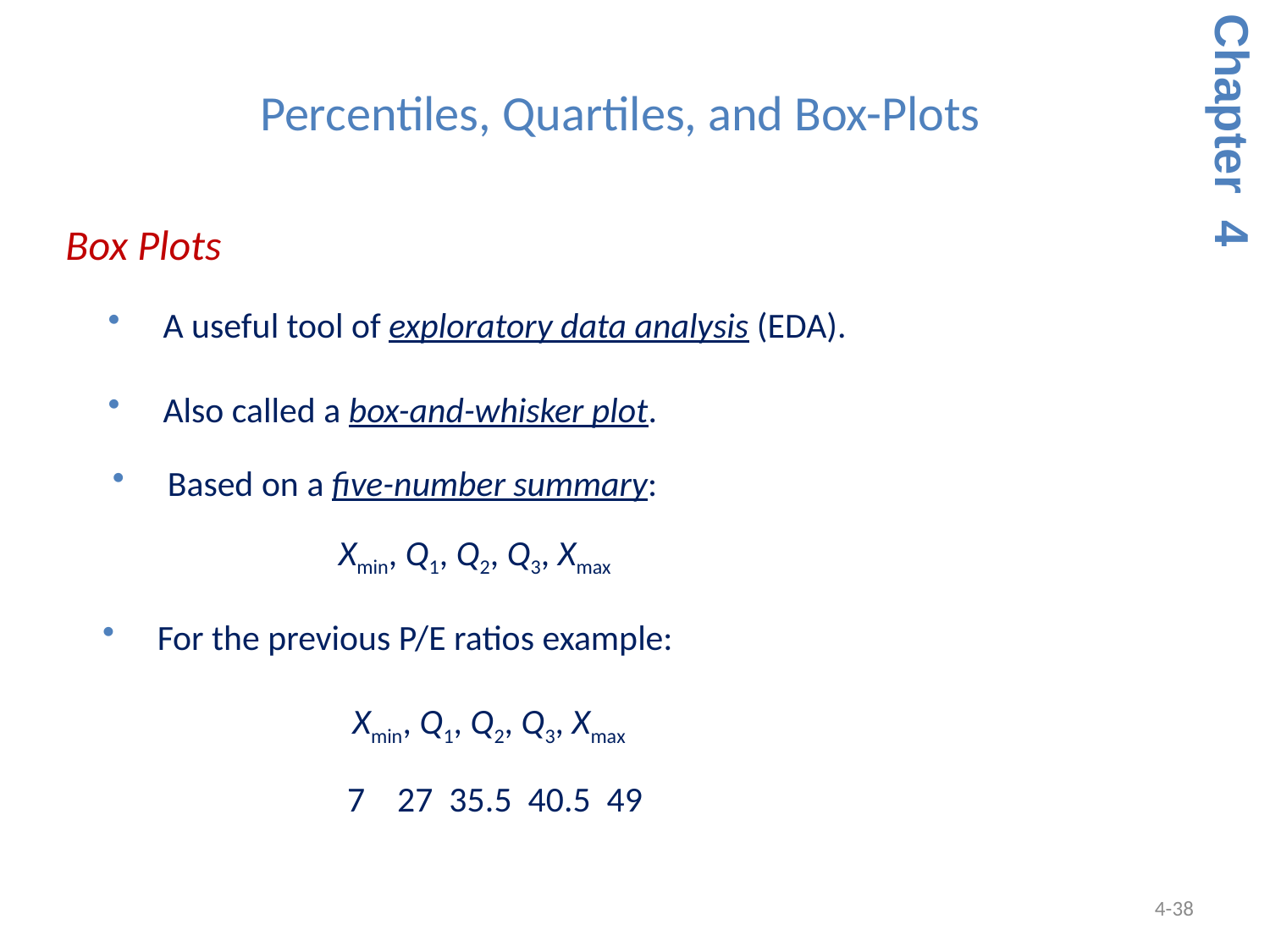

Percentiles, Quartiles, and Box-Plots
Chapter  4
Box Plots
A useful tool of exploratory data analysis (EDA).
Also called a box-and-whisker plot.
Based on a five-number summary:
Xmin, Q1, Q2, Q3, Xmax
For the previous P/E ratios example:
Xmin, Q1, Q2, Q3, Xmax
7    27  35.5  40.5  49
4-38